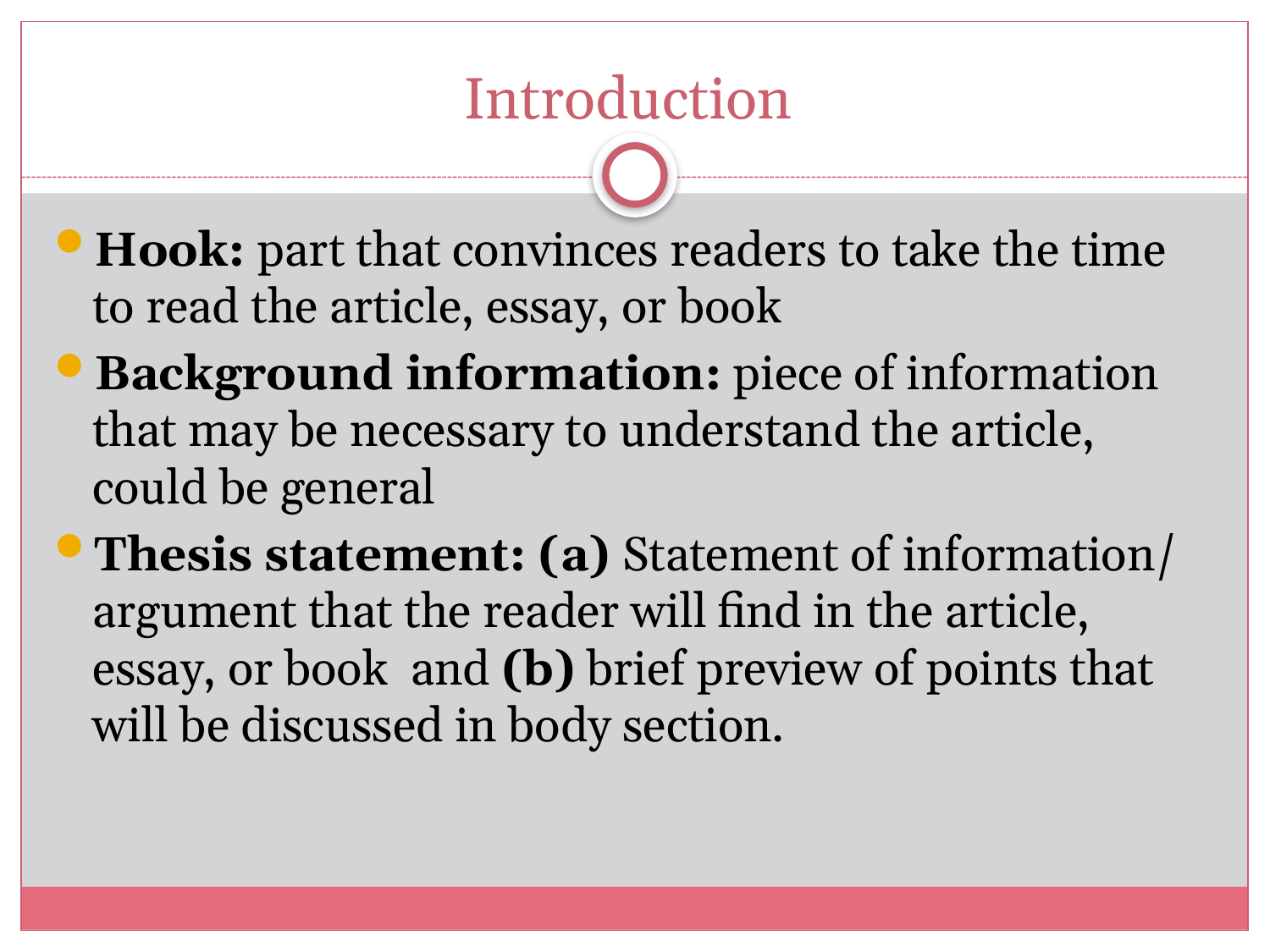

# Introduction
Hook: part that convinces readers to take the time to read the article, essay, or book
Background information: piece of information that may be necessary to understand the article, could be general
Thesis statement: (a) Statement of information/ argument that the reader will find in the article, essay, or book  and (b) brief preview of points that will be discussed in body section.